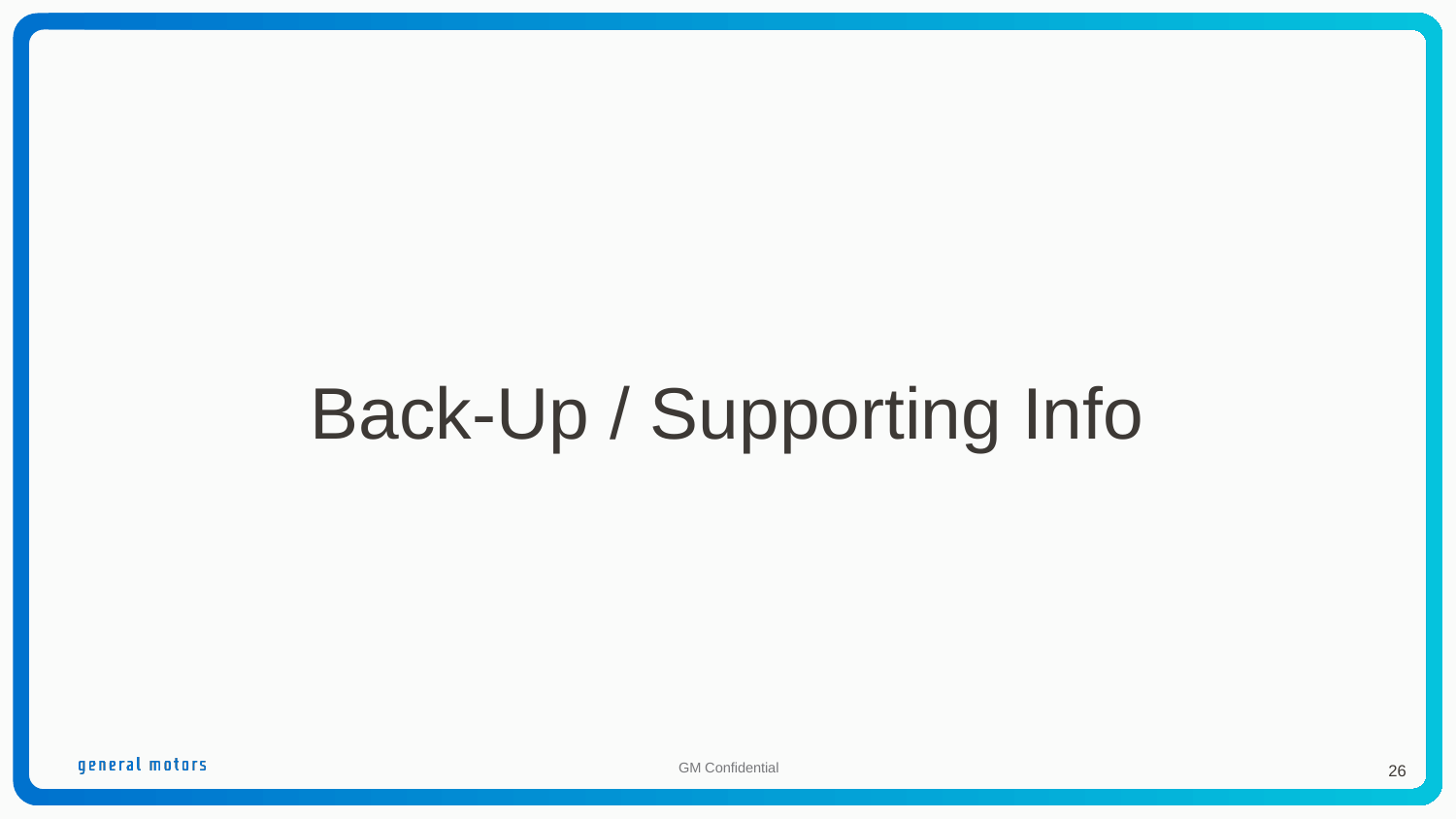

# Back-Up / Supporting Info

26
GM Confidential